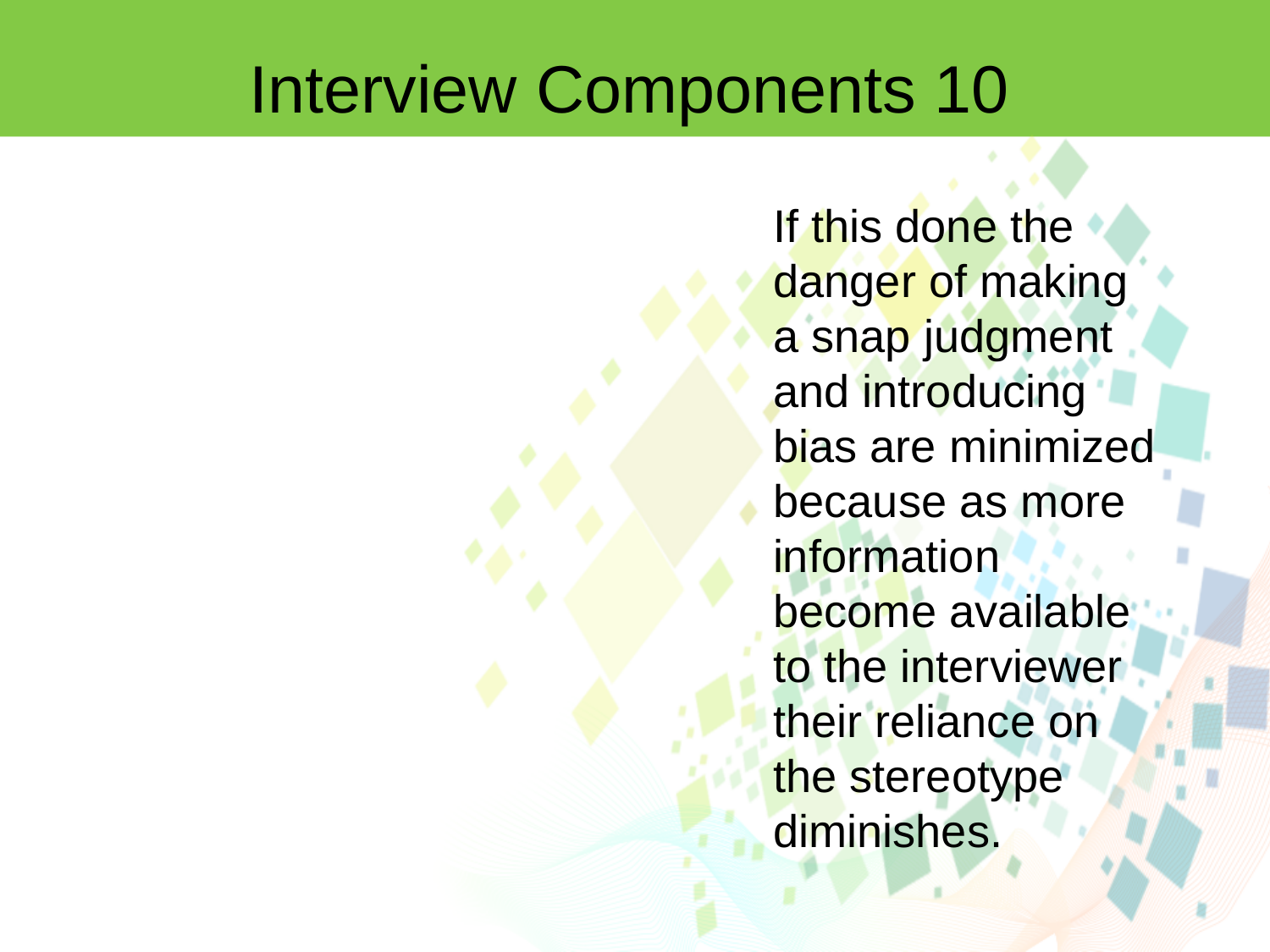

Interview Components 10
If this done the danger of making a snap judgment and introducing bias are minimized because as more information become available to the interviewer their reliance on the stereotype diminishes.